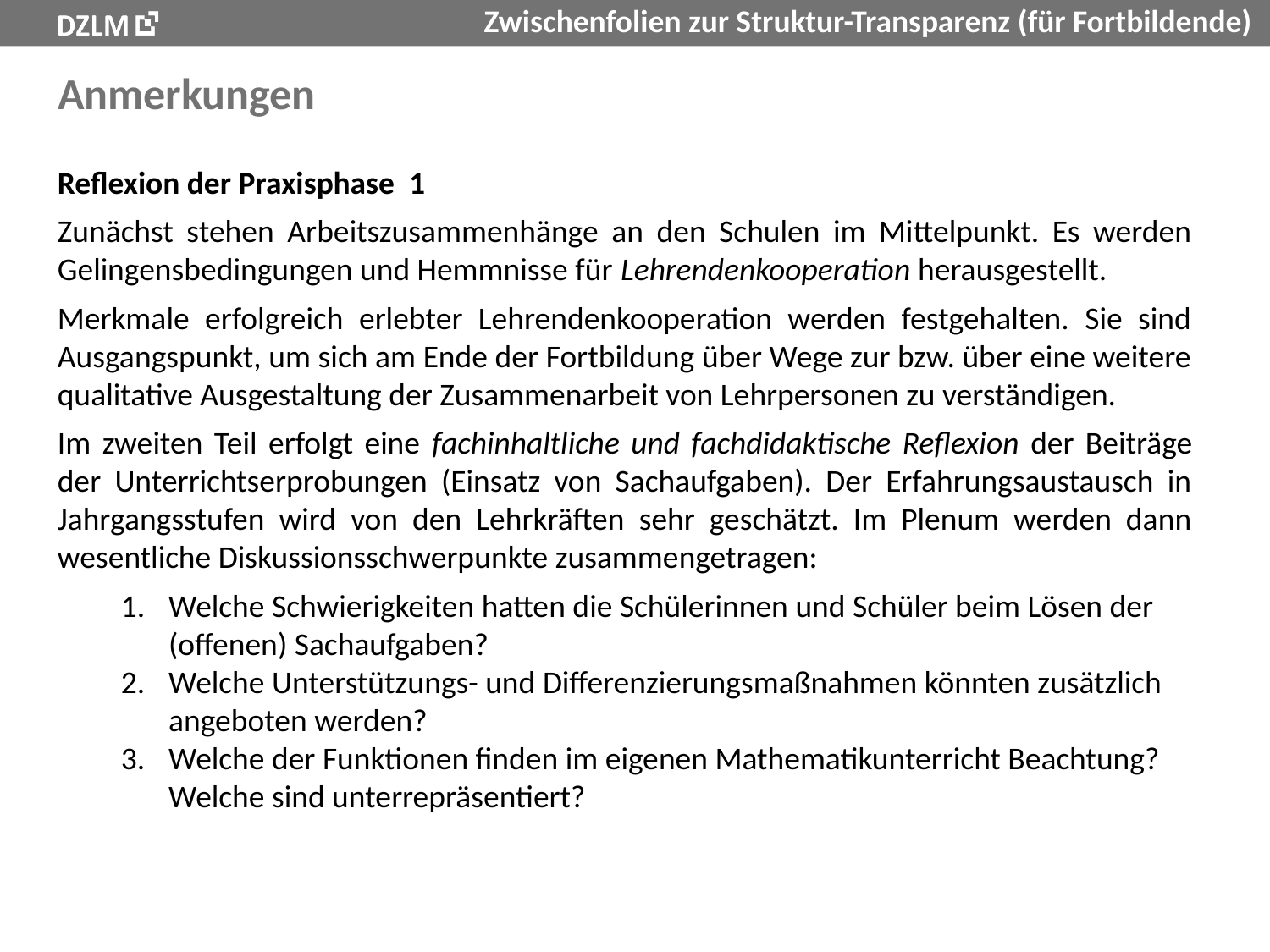

# Anmerkungen
Reflexion der Praxisphase  1
Zunächst stehen Arbeitszusammenhänge an den Schulen im Mittelpunkt. Es werden Gelingensbedingungen und Hemmnisse für Lehrendenkooperation herausgestellt.
Merkmale erfolgreich erlebter Lehrendenkooperation werden festgehalten. Sie sind Ausgangspunkt, um sich am Ende der Fortbildung über Wege zur bzw. über eine weitere qualitative Ausgestaltung der Zusammenarbeit von Lehrpersonen zu verständigen.
Im zweiten Teil erfolgt eine fachinhaltliche und fachdidaktische Reflexion der Beiträge der Unterrichtserprobungen (Einsatz von Sachaufgaben). Der Erfahrungsaustausch in Jahrgangsstufen wird von den Lehrkräften sehr geschätzt. Im Plenum werden dann wesentliche Diskussionsschwerpunkte zusammengetragen:
Welche Schwierigkeiten hatten die Schülerinnen und Schüler beim Lösen der (offenen) Sachaufgaben?
Welche Unterstützungs- und Differenzierungsmaßnahmen könnten zusätzlich angeboten werden?
Welche der Funktionen finden im eigenen Mathematikunterricht Beachtung? Welche sind unterrepräsentiert?